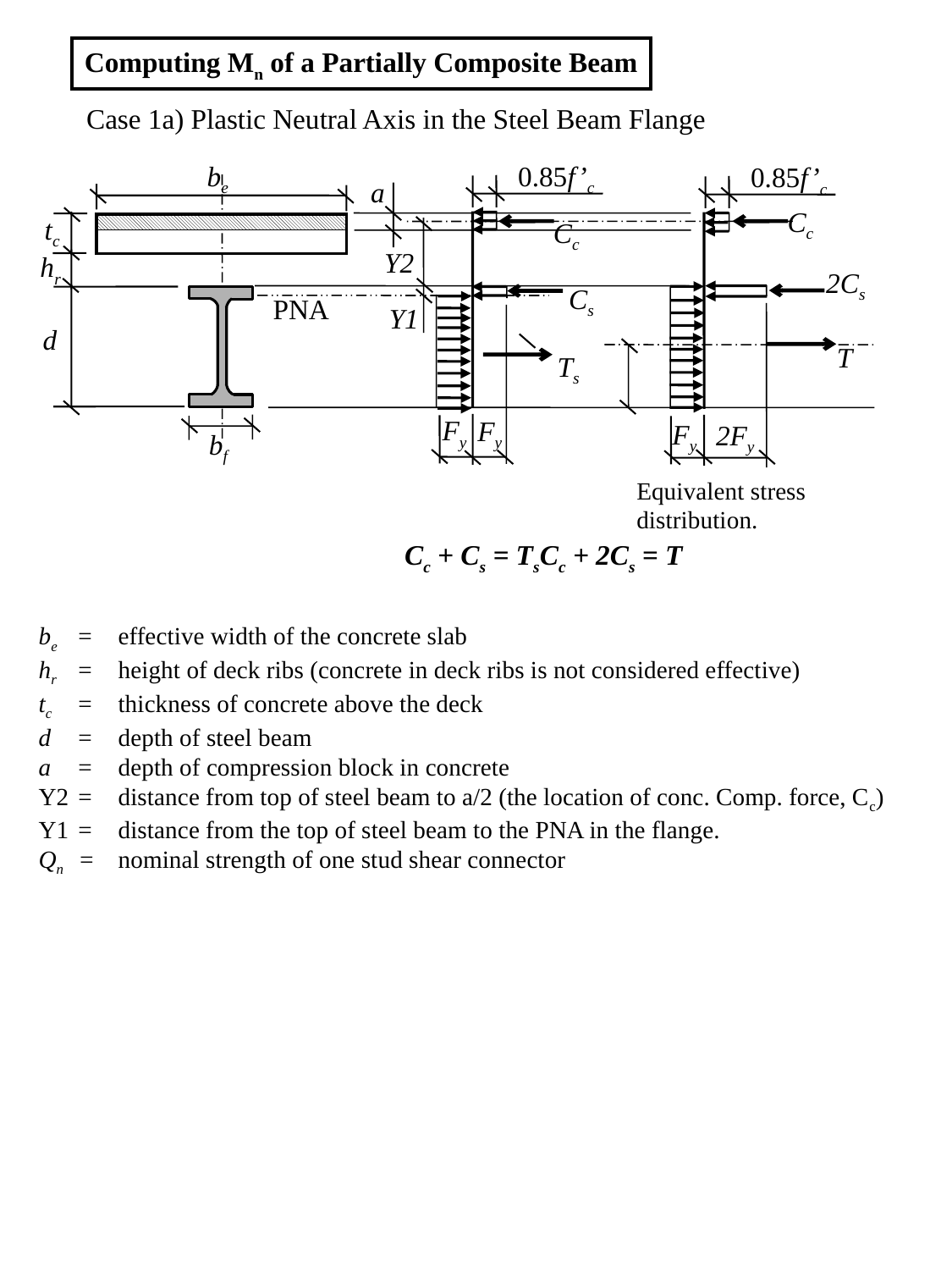

Computing Mn of a Partially Composite Beam
Case 1a) Plastic Neutral Axis in the Steel Beam Flange
be
0.85f’c
0.85f’c
a

Cc
tc

Cc

Y2
hr

2Cs
Cs

PNA

Y1

d

T

Ts

Fy
Fy

Fy
2Fy

bf

Equivalent stress distribution.
					         Cc + Cs = Ts	Cc + 2Cs = T

be	=	effective width of the concrete slab
hr	=	height of deck ribs (concrete in deck ribs is not considered effective)
tc	=	thickness of concrete above the deck
d	=	depth of steel beam
a	=	depth of compression block in concrete
Y2	=	distance from top of steel beam to a/2 (the location of conc. Comp. force, Cc)
Y1	=	distance from the top of steel beam to the PNA in the flange.
Qn	=	nominal strength of one stud shear connector